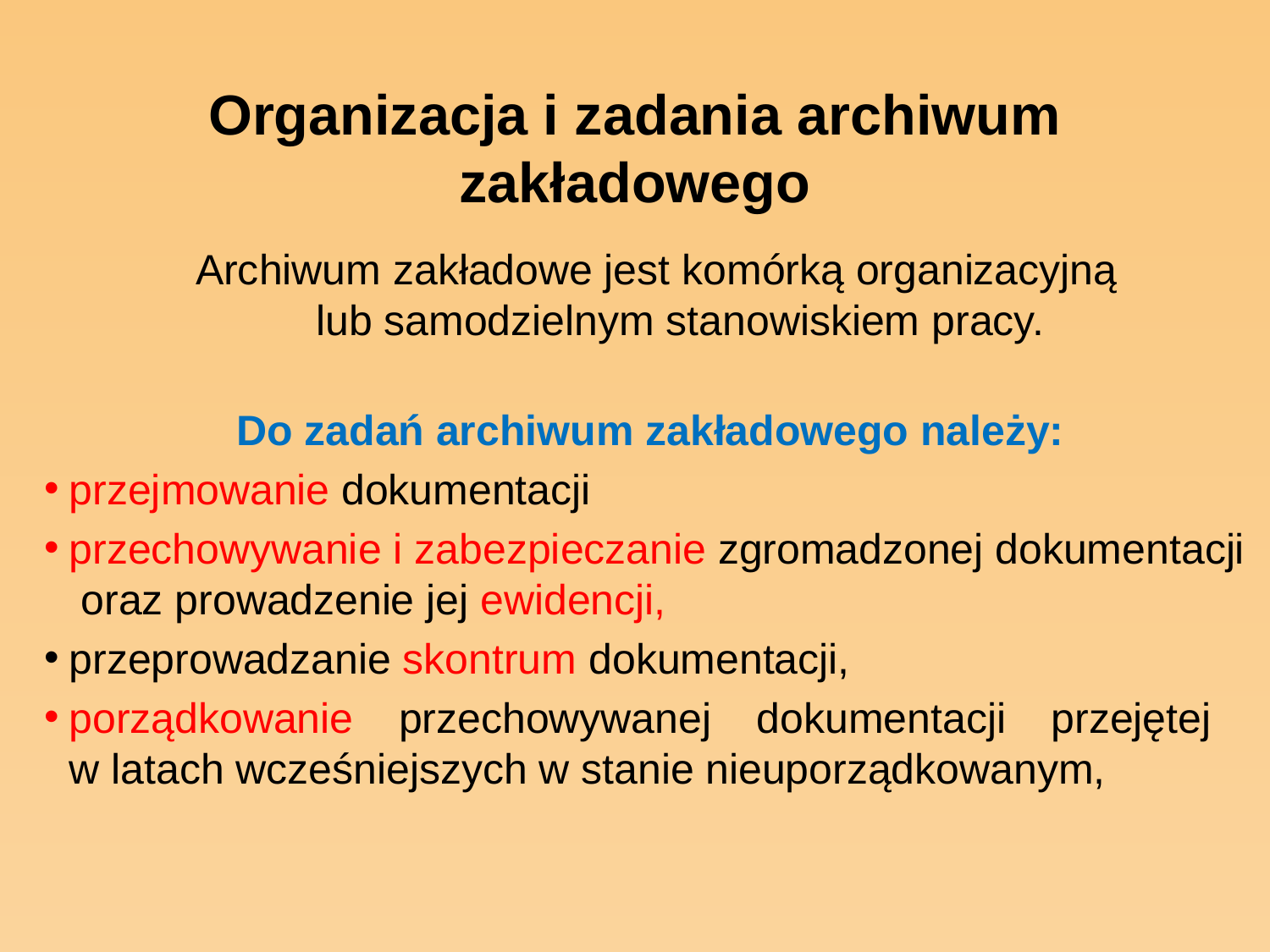

# Organizacja i zadania archiwum zakładowego
 Archiwum zakładowe jest komórką organizacyjną
 lub samodzielnym stanowiskiem pracy.
Do zadań archiwum zakładowego należy:
przejmowanie dokumentacji
przechowywanie i zabezpieczanie zgromadzonej dokumentacji   oraz prowadzenie jej ewidencji,
przeprowadzanie skontrum dokumentacji,
porządkowanie przechowywanej dokumentacji przejętej
w latach wcześniejszych w stanie nieuporządkowanym,